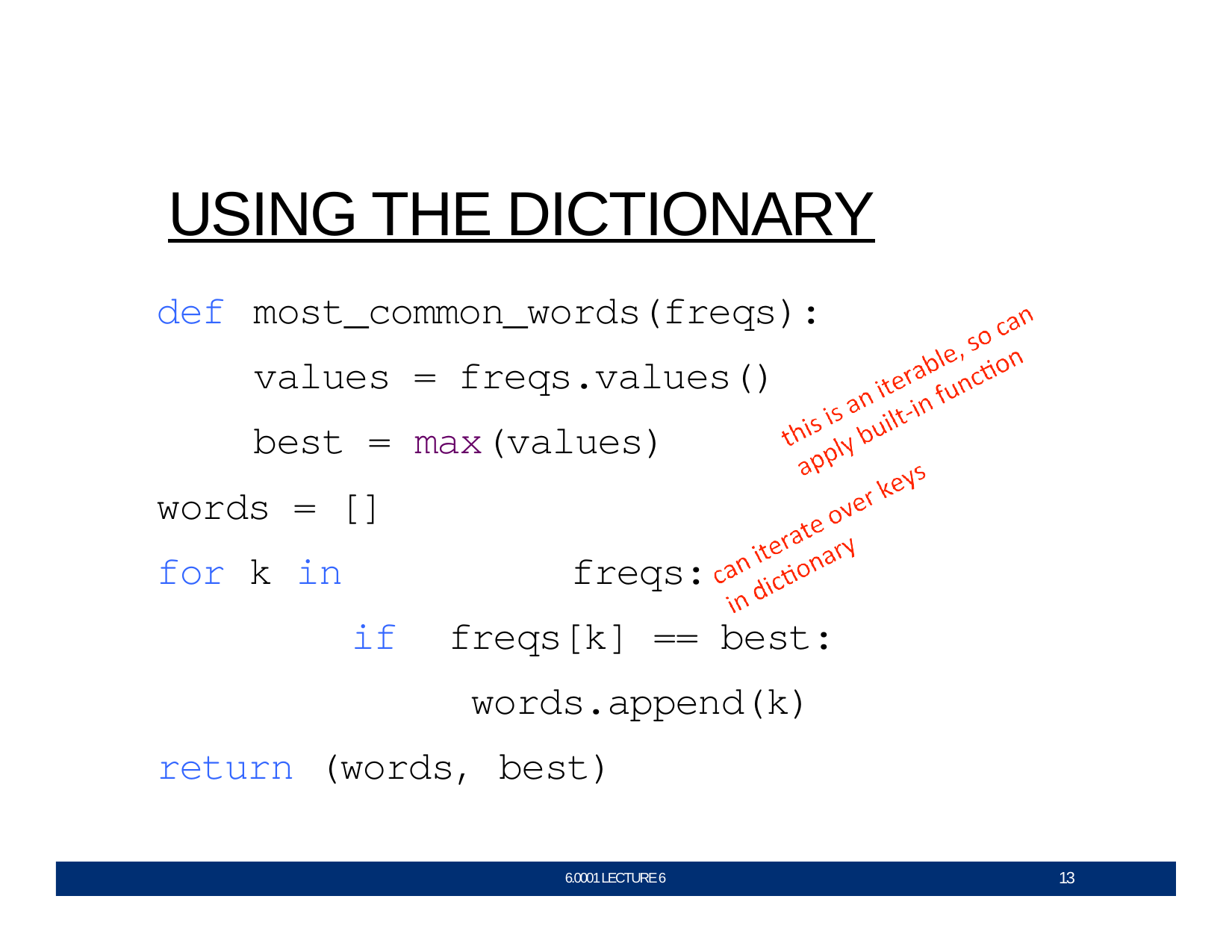

# USING THE DICTIONARY
def	most_common_words(freqs):  values = freqs.values()  best = max(values)
words = []
for k in	freqs:
if	freqs[k] == best:  words.append(k)
return (words, best)

13
6.0001 LECTURE 6